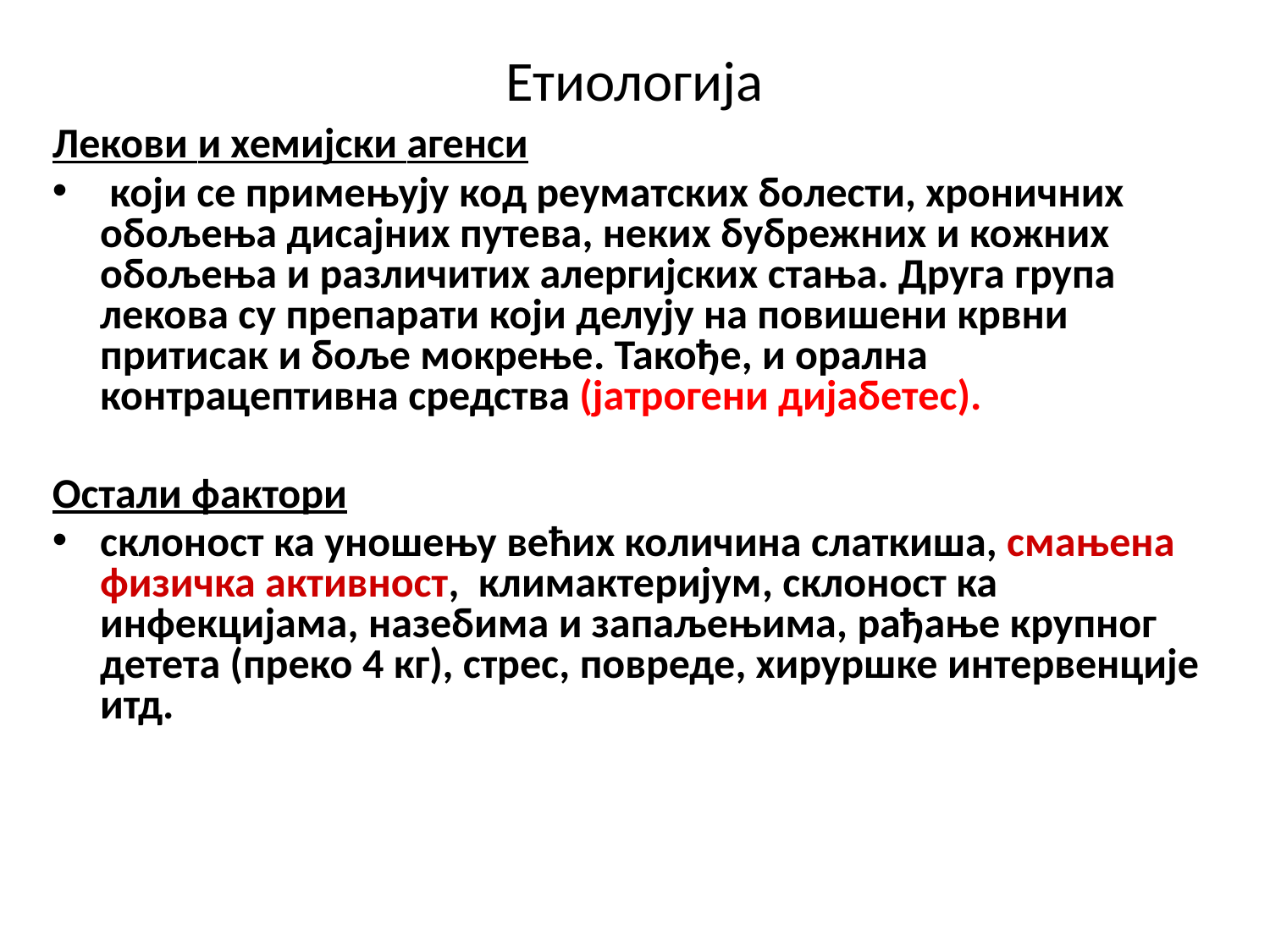

# Етиологија
Лекови и хемијски агенси
 који се примењују код реуматских болести, хроничних обољења дисајних путева, неких бубрежних и кожних обољења и различитих алергијских стања. Друга група лекова су препарати који делују на повишени крвни притисак и боље мокрење. Такође, и орална контрацептивна средства (јатрогени дијабетес).

Остали фактори
склоност ка уношењу већих количина слаткиша, смањена физичка активност,  климактеријум, склоност ка инфекцијама, назебима и запаљењима, рађање крупног детета (преко 4 кг), стрес, повреде, хируршке интервенције итд.